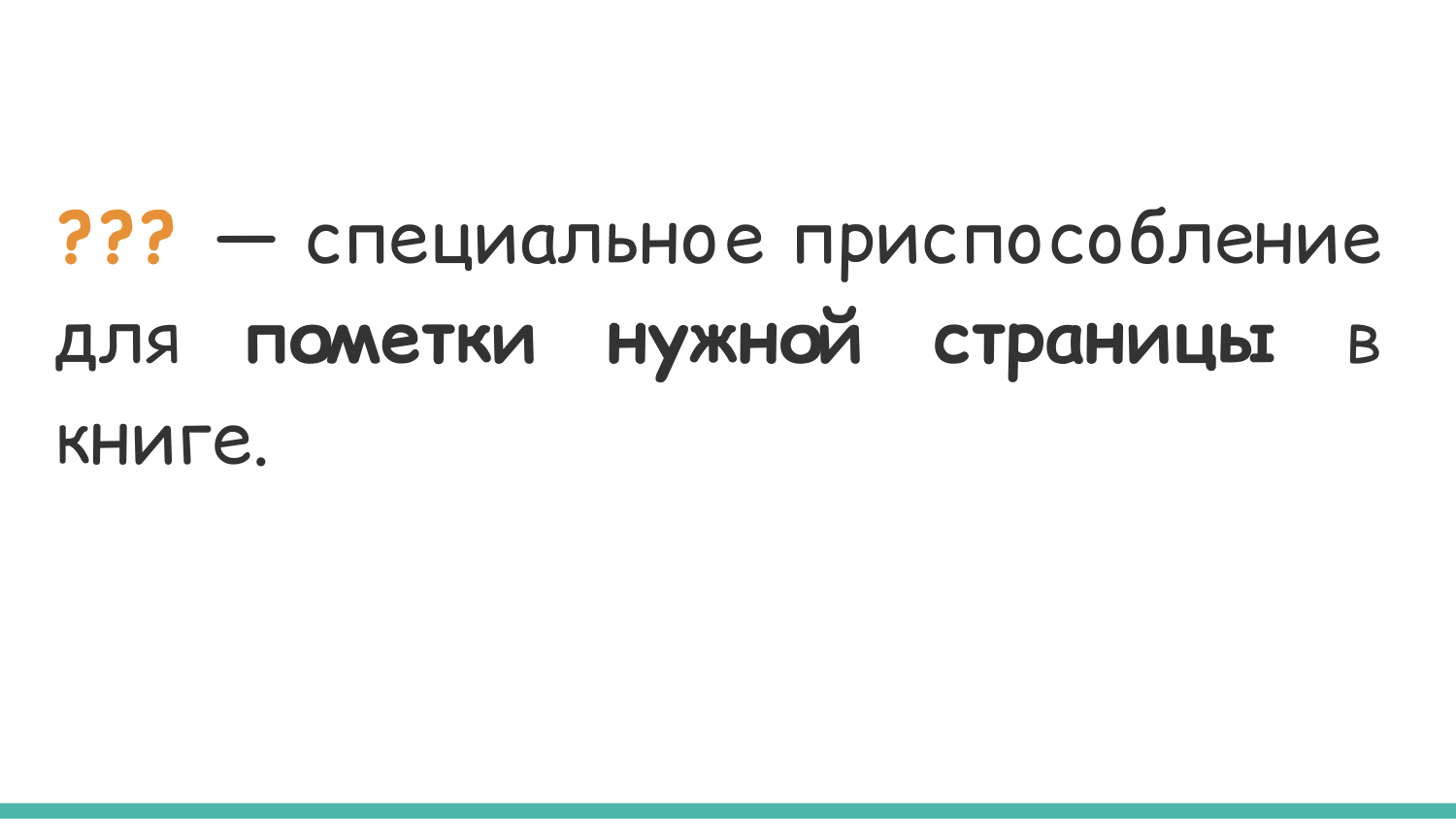

??? — специальное приспособление для пометки нужной страницы в книге.